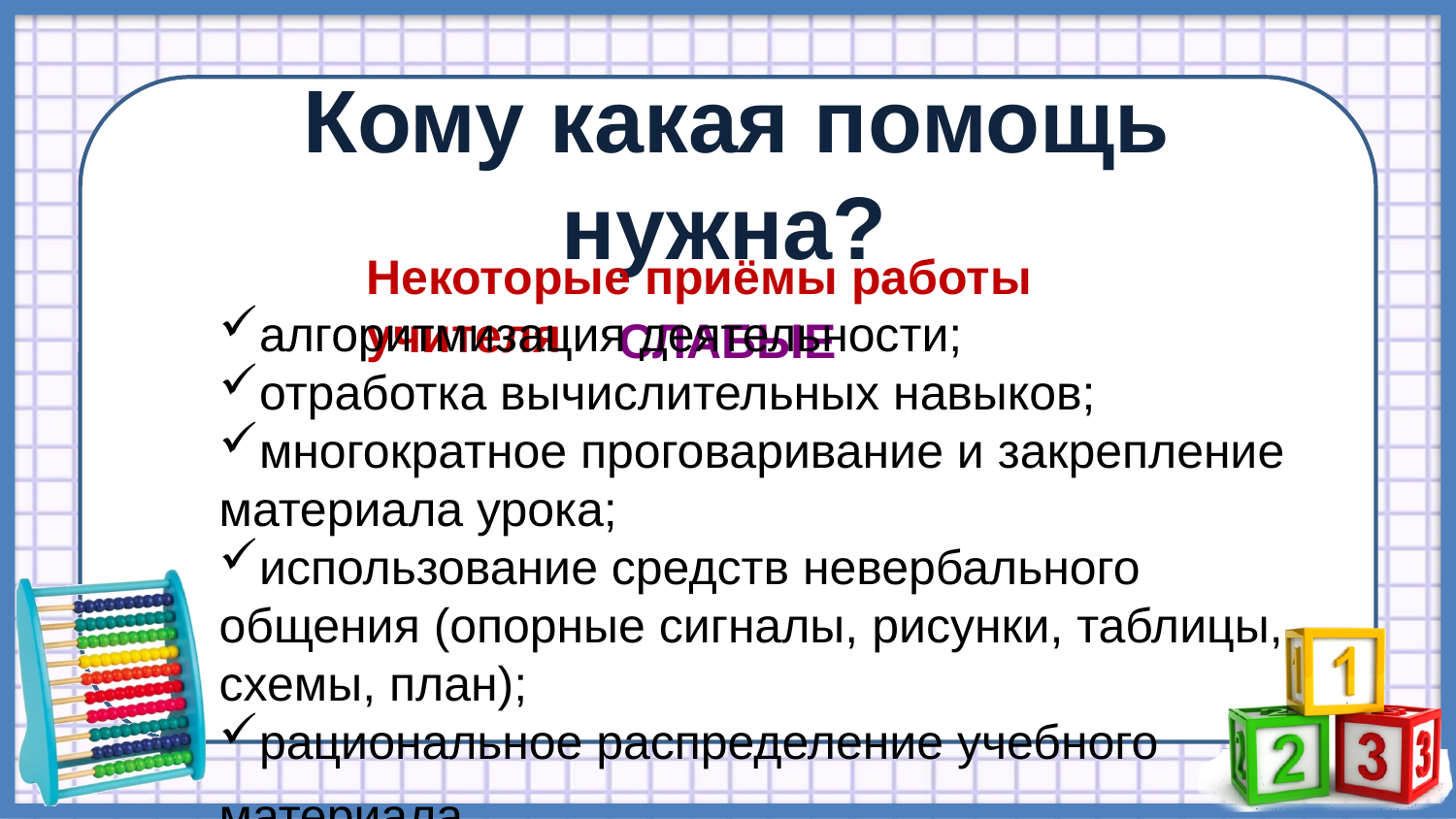

Кому какая помощь нужна?
СЛАБЫЕ
Некоторые приёмы работы учителя
алгоритмизация деятельности;
отработка вычислительных навыков;
многократное проговаривание и закрепление материала урока;
использование средств невербального общения (опорные сигналы, рисунки, таблицы, схемы, план);
рациональное распределение учебного материала.